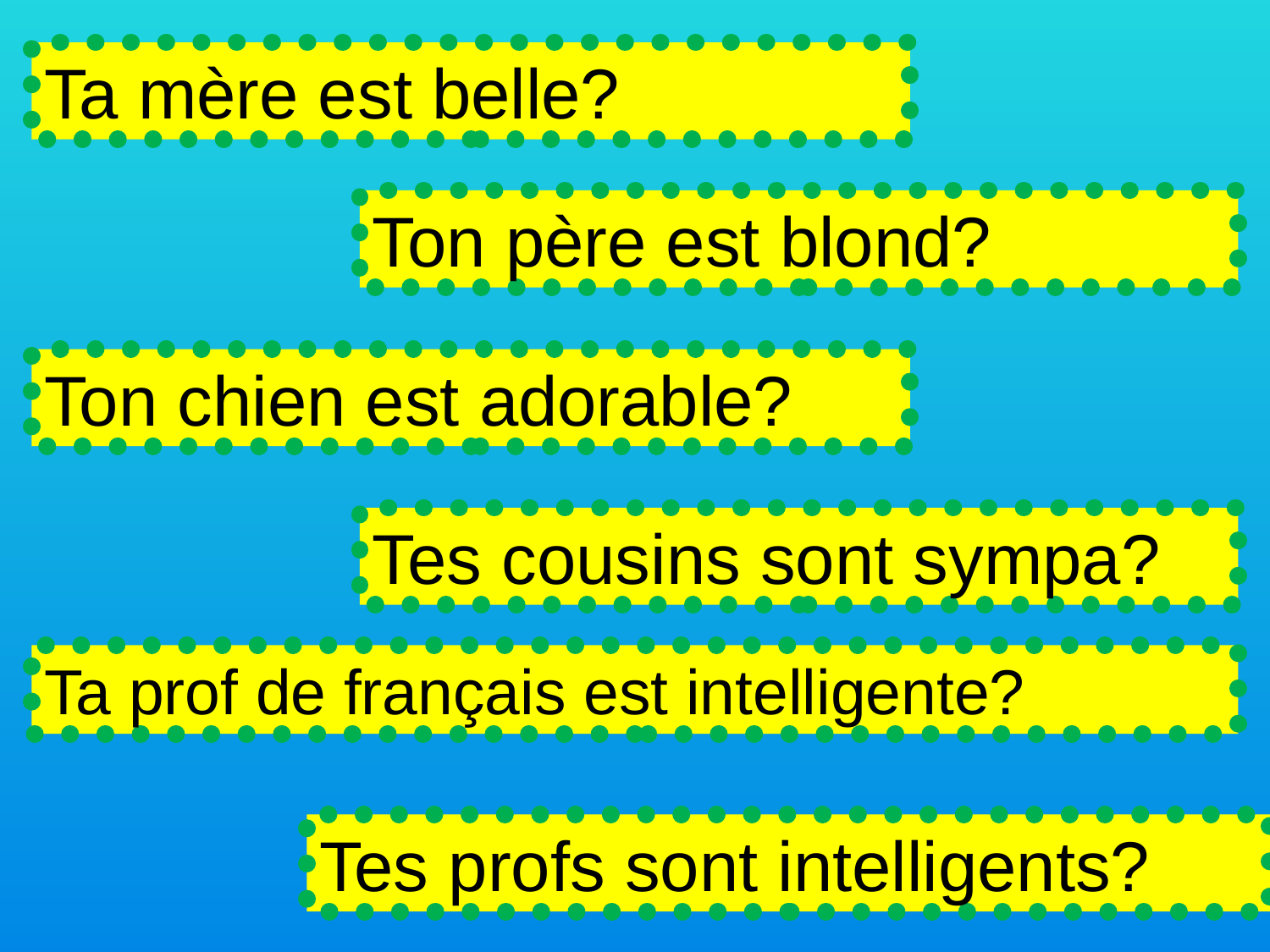

Ta mère est belle?
Ton père est blond?
Ton chien est adorable?
Tes cousins sont sympa?
Ta prof de français est intelligente?
Tes profs sont intelligents?